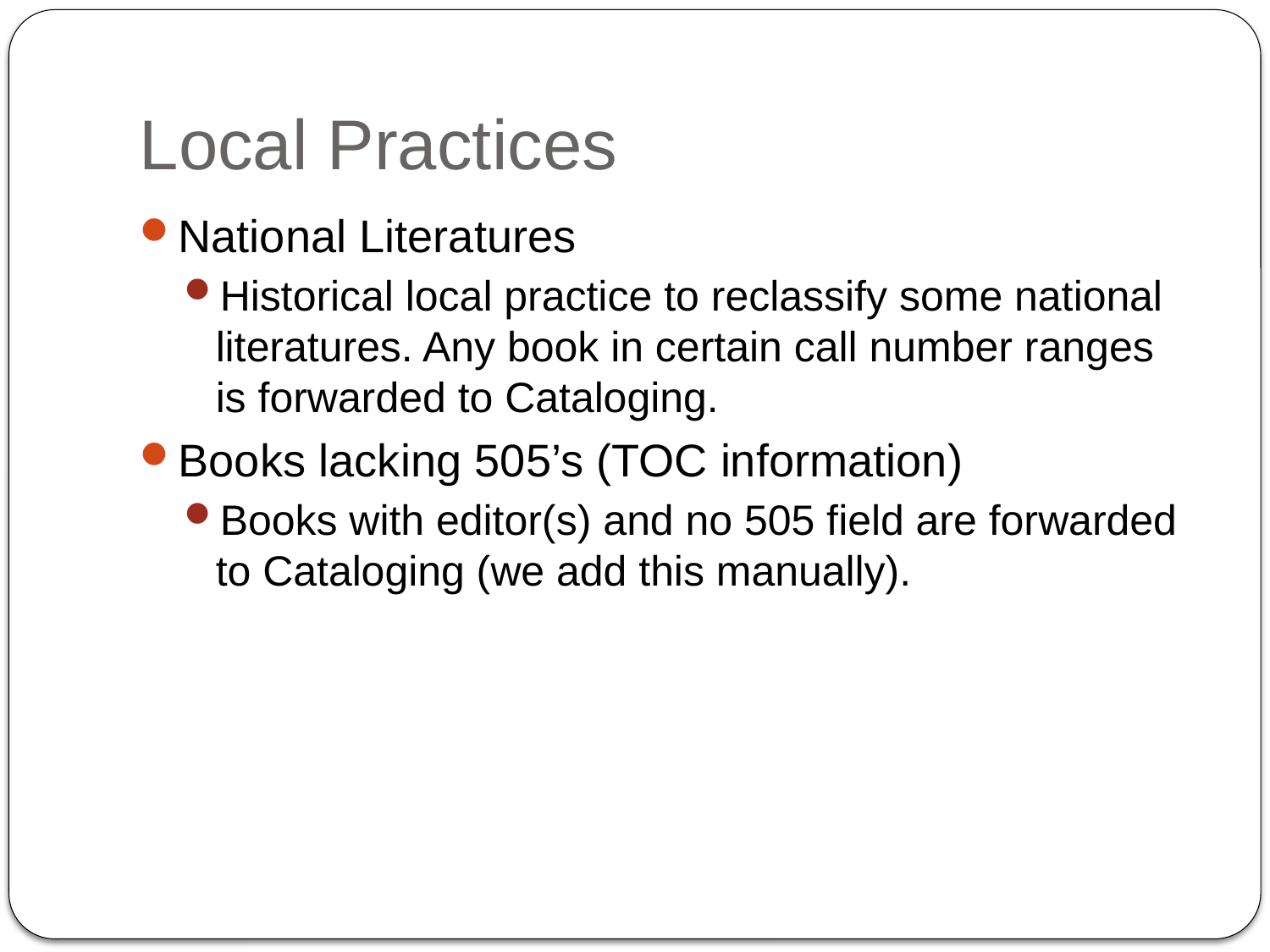

# Local Practices
National Literatures
Historical local practice to reclassify some national literatures. Any book in certain call number ranges is forwarded to Cataloging.
Books lacking 505’s (TOC information)
Books with editor(s) and no 505 field are forwarded to Cataloging (we add this manually).